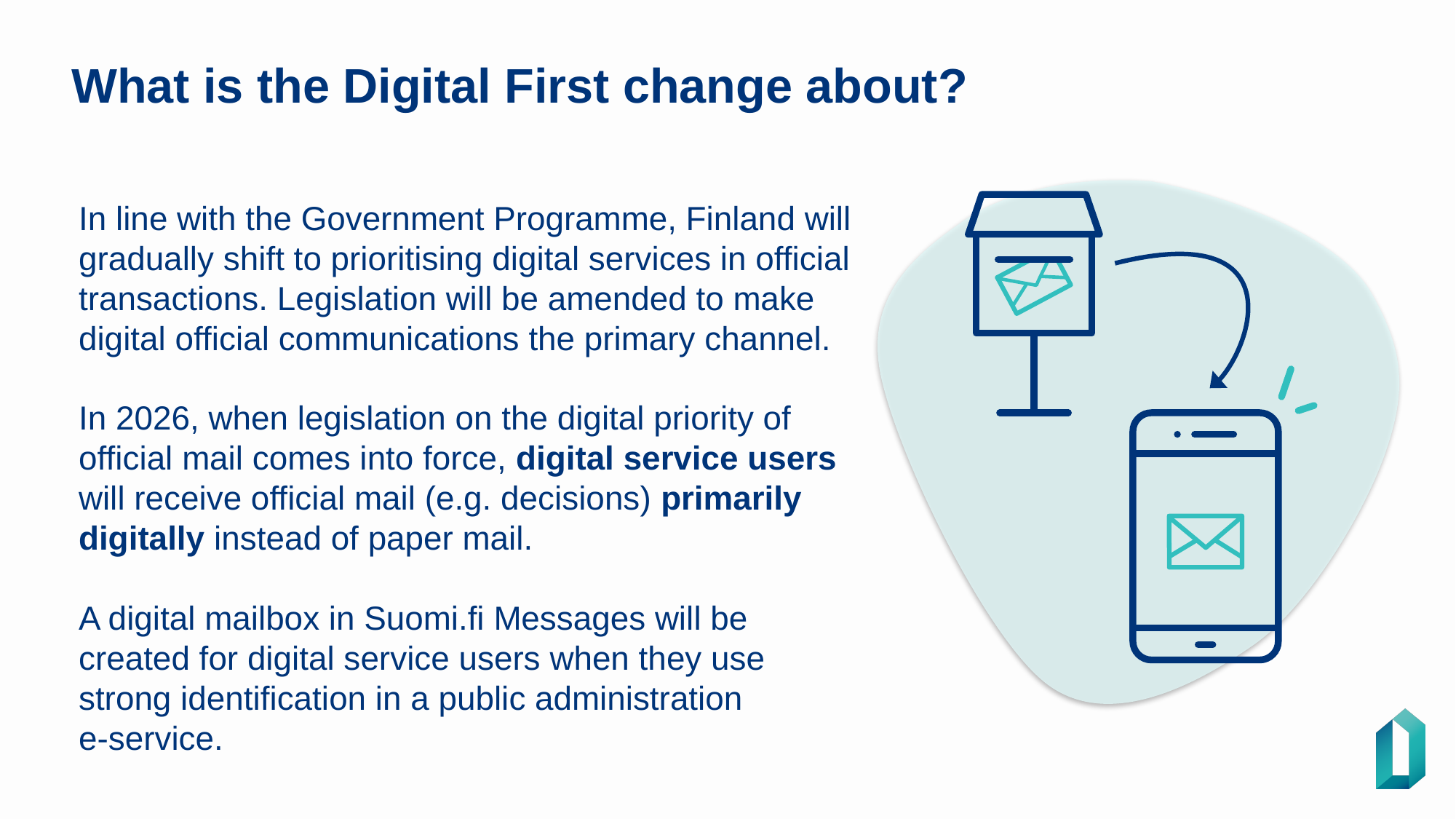

What is the Digital First change about?

In line with the Government Programme, Finland will gradually shift to prioritising digital services in official transactions. Legislation will be amended to make digital official communications the primary channel.

In 2026, when legislation on the digital priority of official mail comes into force, digital service users will receive official mail (e.g. decisions) primarily digitally instead of paper mail.

A digital mailbox in Suomi.fi Messages will be created for digital service users when they use strong identification in a public administration
e-service.